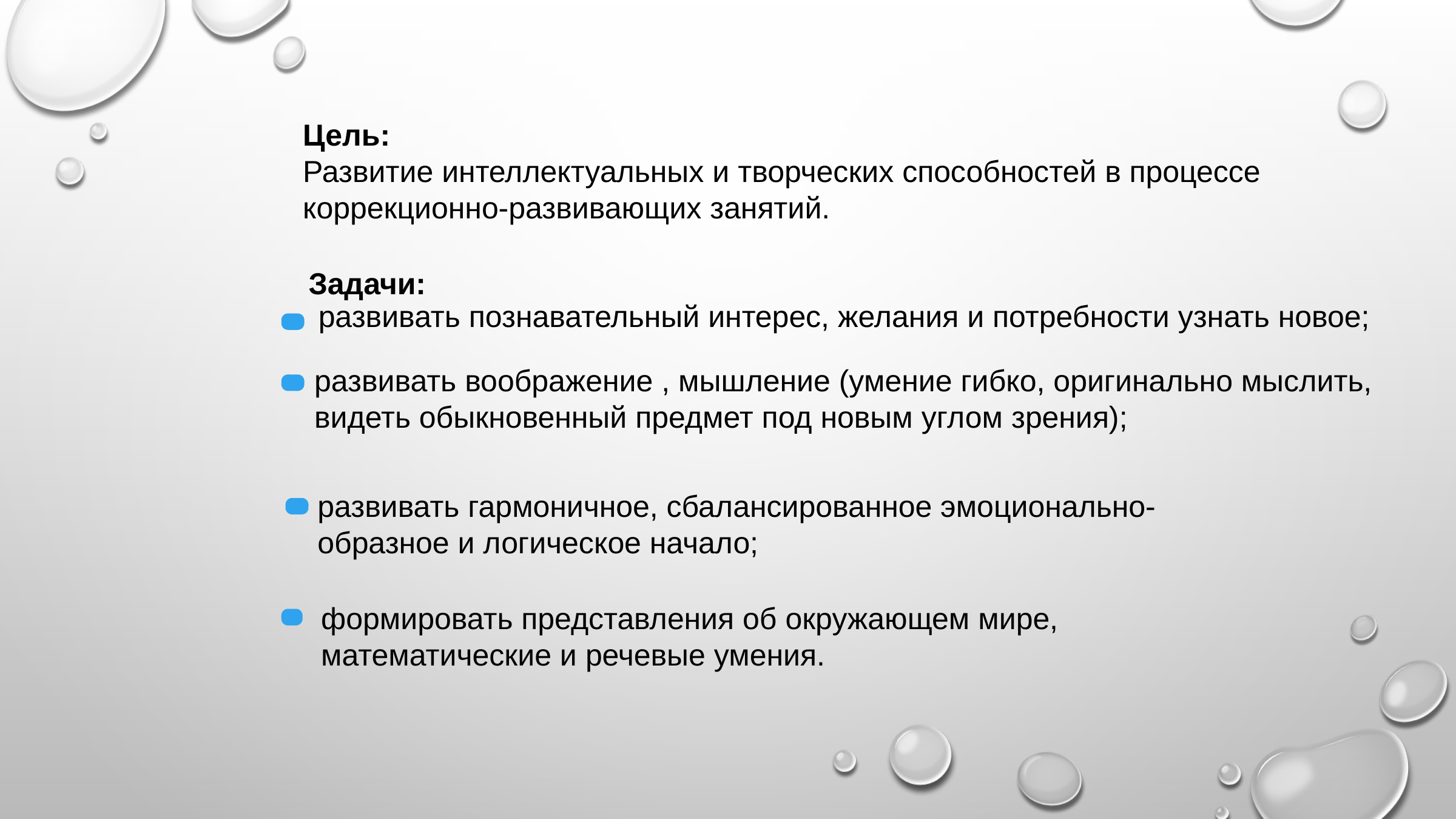

Цель:
Развитие интеллектуальных и творческих способностей в процессе коррекционно-развивающих занятий.

Задачи:

развивать познавательный интерес, желания и потребности узнать новое;

развивать воображение , мышление (умение гибко, оригинально мыслить,
видеть обыкновенный предмет под новым углом зрения);

развивать гармоничное, сбалансированное эмоционально-образное и логическое начало;

формировать представления об окружающем мире, математические и речевые умения.